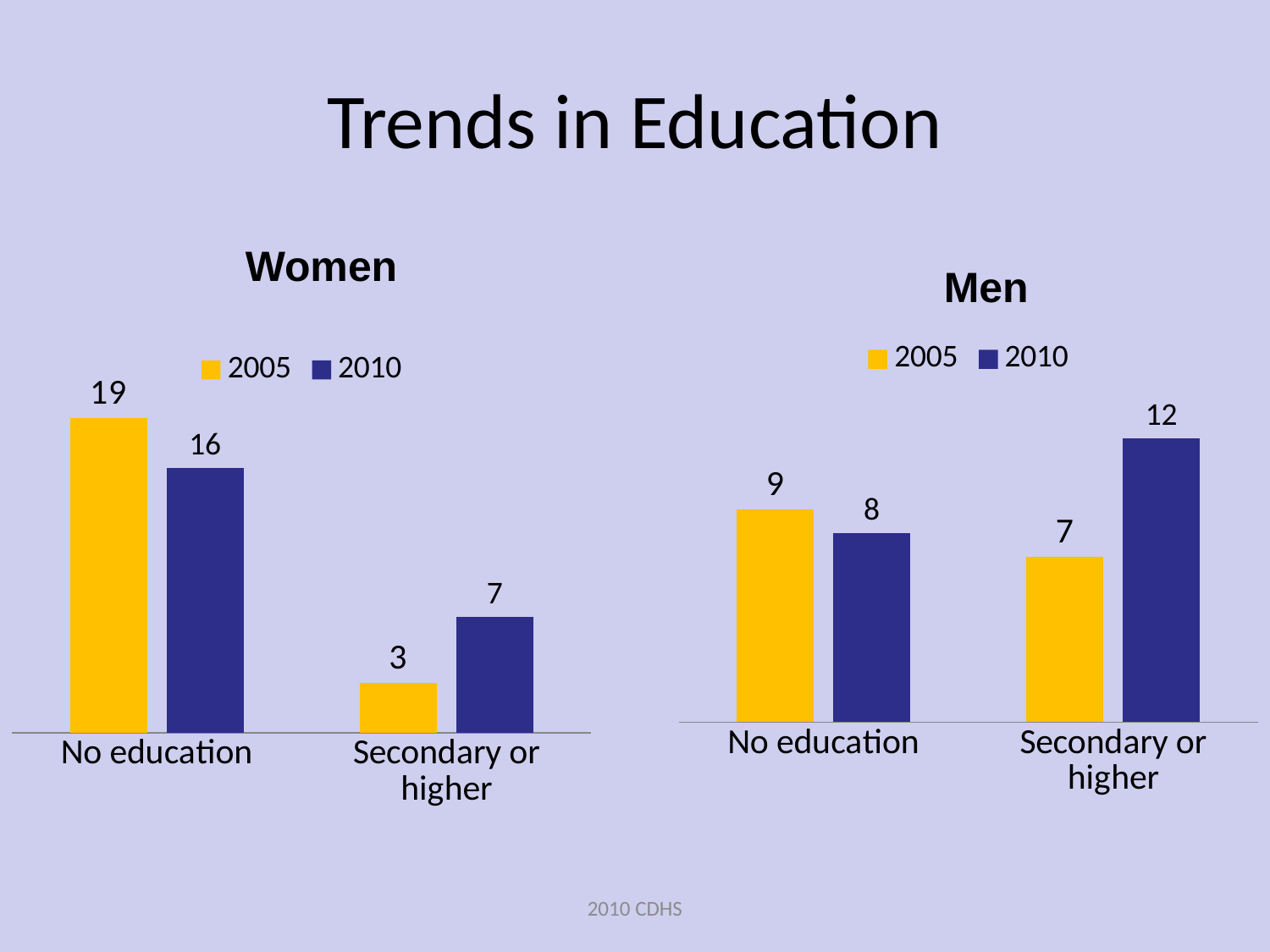

# Trends in Education
Women
Men

### Chart

| Category | 2005 | 2010 |
|---|---|---|
| No education | 9.0 | 8.0 |
| Secondary or higher | 7.0 | 12.0 |

### Chart

| Category | 2005 | 2010 |
|---|---|---|
| No education | 19.0 | 16.0 |
| Secondary or higher | 3.0 | 7.0 |
2010 CDHS